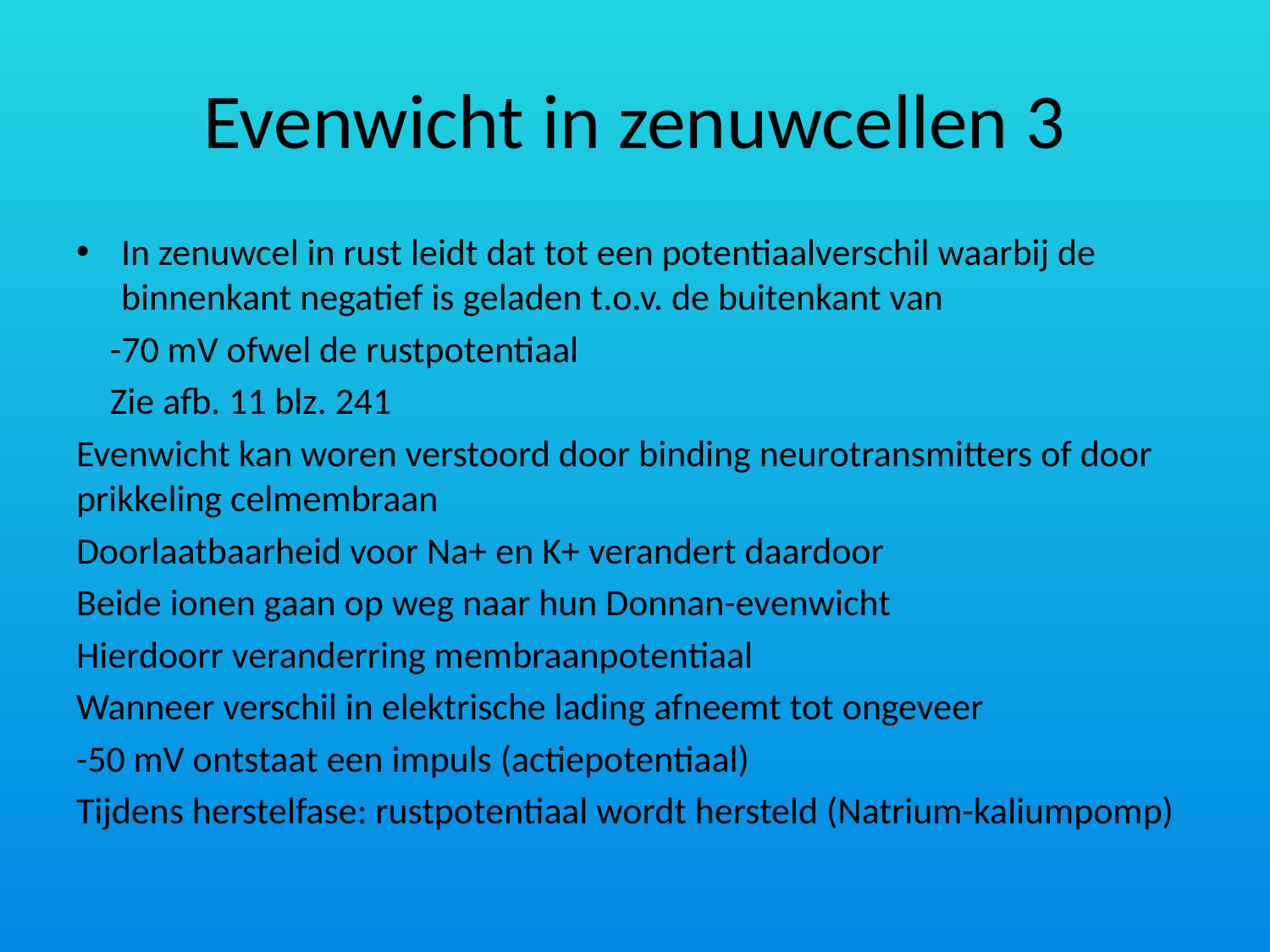

# Evenwicht in zenuwcellen 3
In zenuwcel in rust leidt dat tot een potentiaalverschil waarbij de binnenkant negatief is geladen t.o.v. de buitenkant van
    -70 mV ofwel de rustpotentiaal
    Zie afb. 11 blz. 241
Evenwicht kan woren verstoord door binding neurotransmitters of door prikkeling celmembraan
Doorlaatbaarheid voor Na+ en K+ verandert daardoor
Beide ionen gaan op weg naar hun Donnan-evenwicht
Hierdoorr veranderring membraanpotentiaal
Wanneer verschil in elektrische lading afneemt tot ongeveer
-50 mV ontstaat een impuls (actiepotentiaal)
Tijdens herstelfase: rustpotentiaal wordt hersteld (Natrium-kaliumpomp)